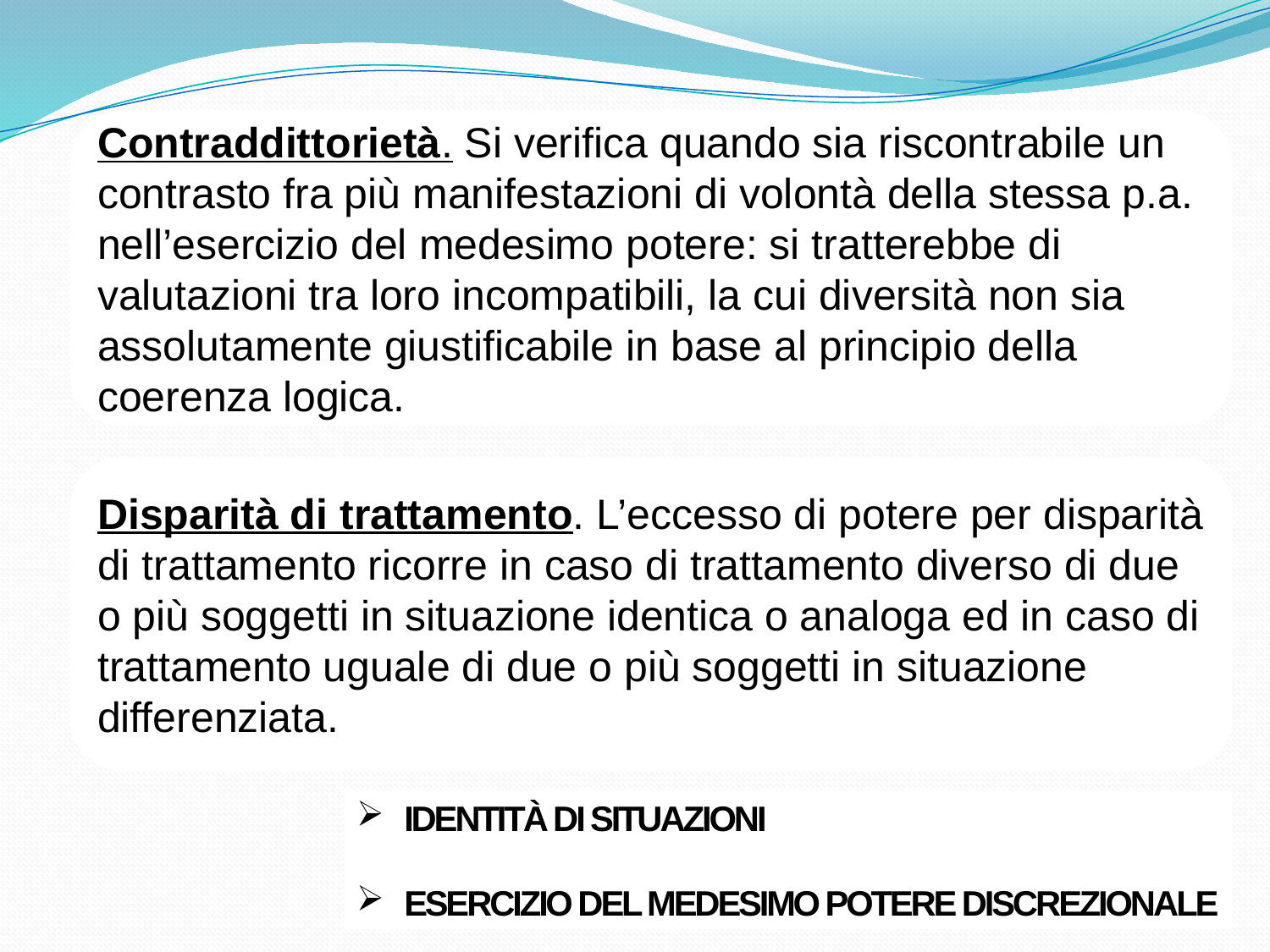

Contraddittorietà. Si verifica quando sia riscontrabile un contrasto fra più manifestazioni di volontà della stessa p.a. nell’esercizio del medesimo potere: si tratterebbe di valutazioni tra loro incompatibili, la cui diversità non sia assolutamente giustificabile in base al principio della coerenza logica.
Disparità di trattamento. L’eccesso di potere per disparità di trattamento ricorre in caso di trattamento diverso di due o più soggetti in situazione identica o analoga ed in caso di trattamento uguale di due o più soggetti in situazione differenziata.
IDENTITÀ DI SITUAZIONI

ESERCIZIO DEL MEDESIMO POTERE DISCREZIONALE